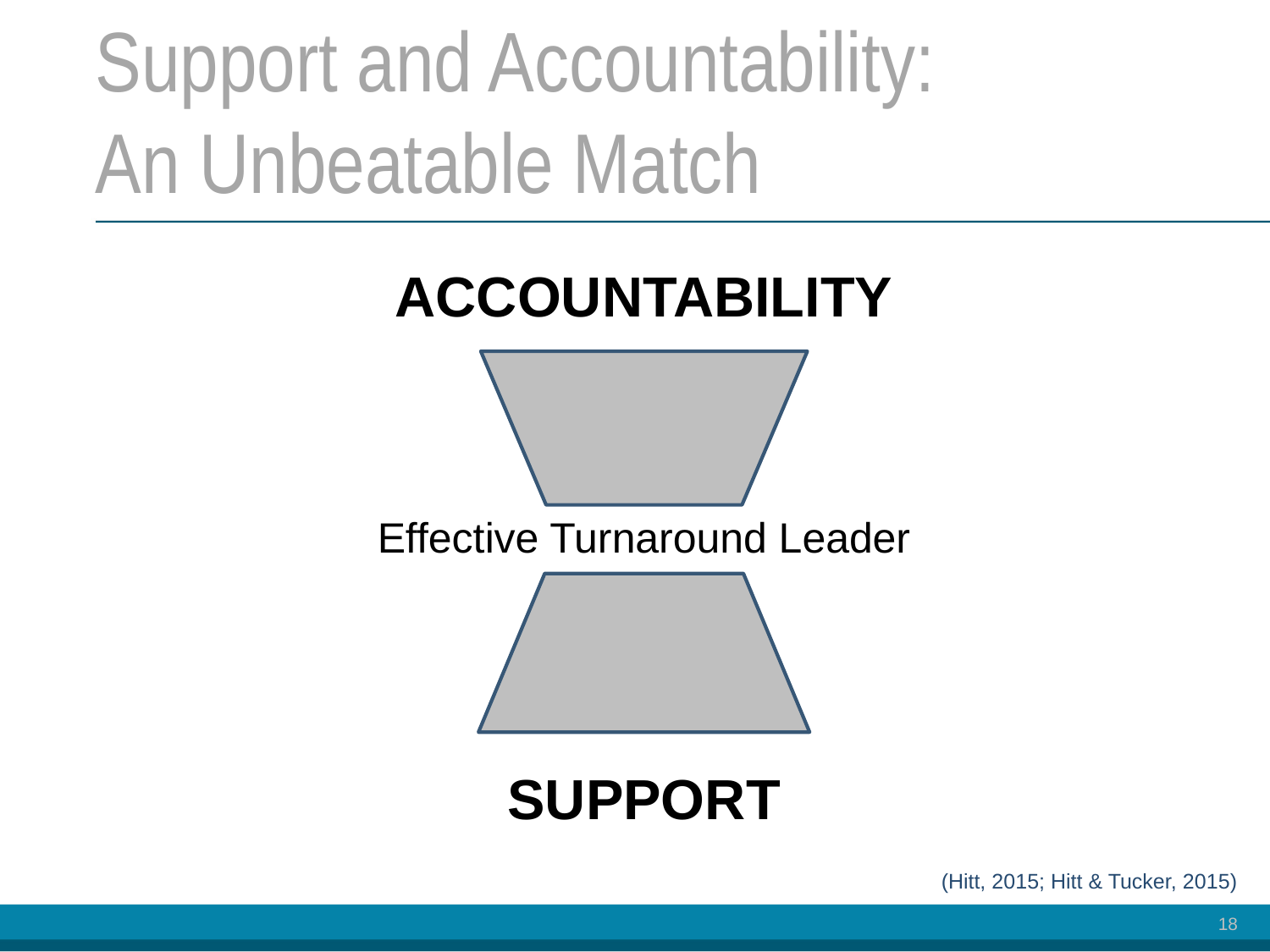

# Support and Accountability: An Unbeatable Match
ACCOUNTABILITY

Effective Turnaround Leader

SUPPORT
 (Hitt, 2015; Hitt & Tucker, 2015)
18